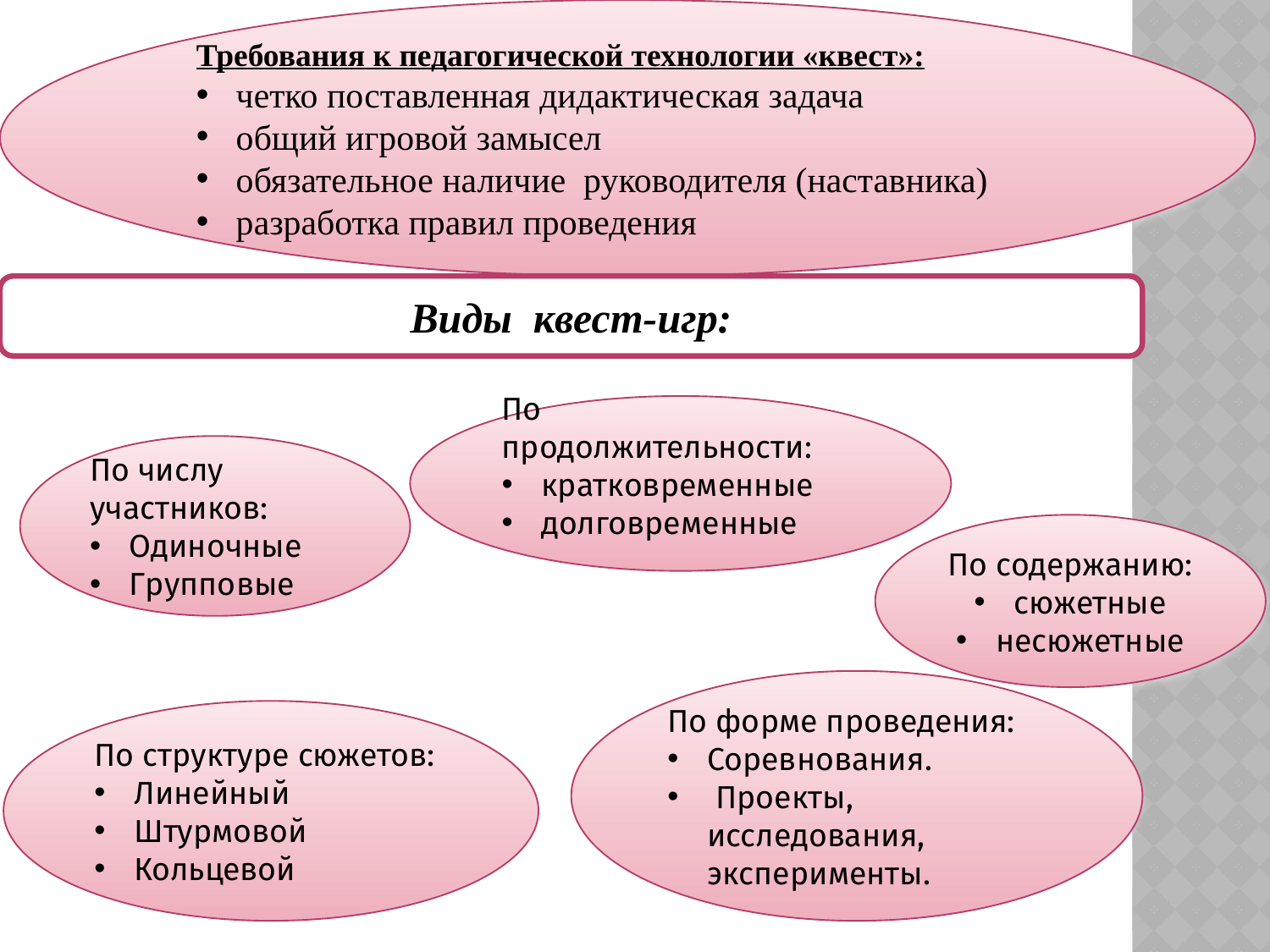

Требования к педагогической технологии «квест»:
четко поставленная дидактическая задача
общий игровой замысел
обязательное наличие  руководителя (наставника)
разработка правил проведения
Виды  квест-игр:
По продолжительности:
кратковременные
долговременные

По числу участников:
Одиночные
Групповые
По содержанию:
сюжетные
несюжетные
По форме проведения:
Соревнования.
 Проекты, исследования, эксперименты.
По структуре сюжетов:
Линейный
Штурмовой
Кольцевой